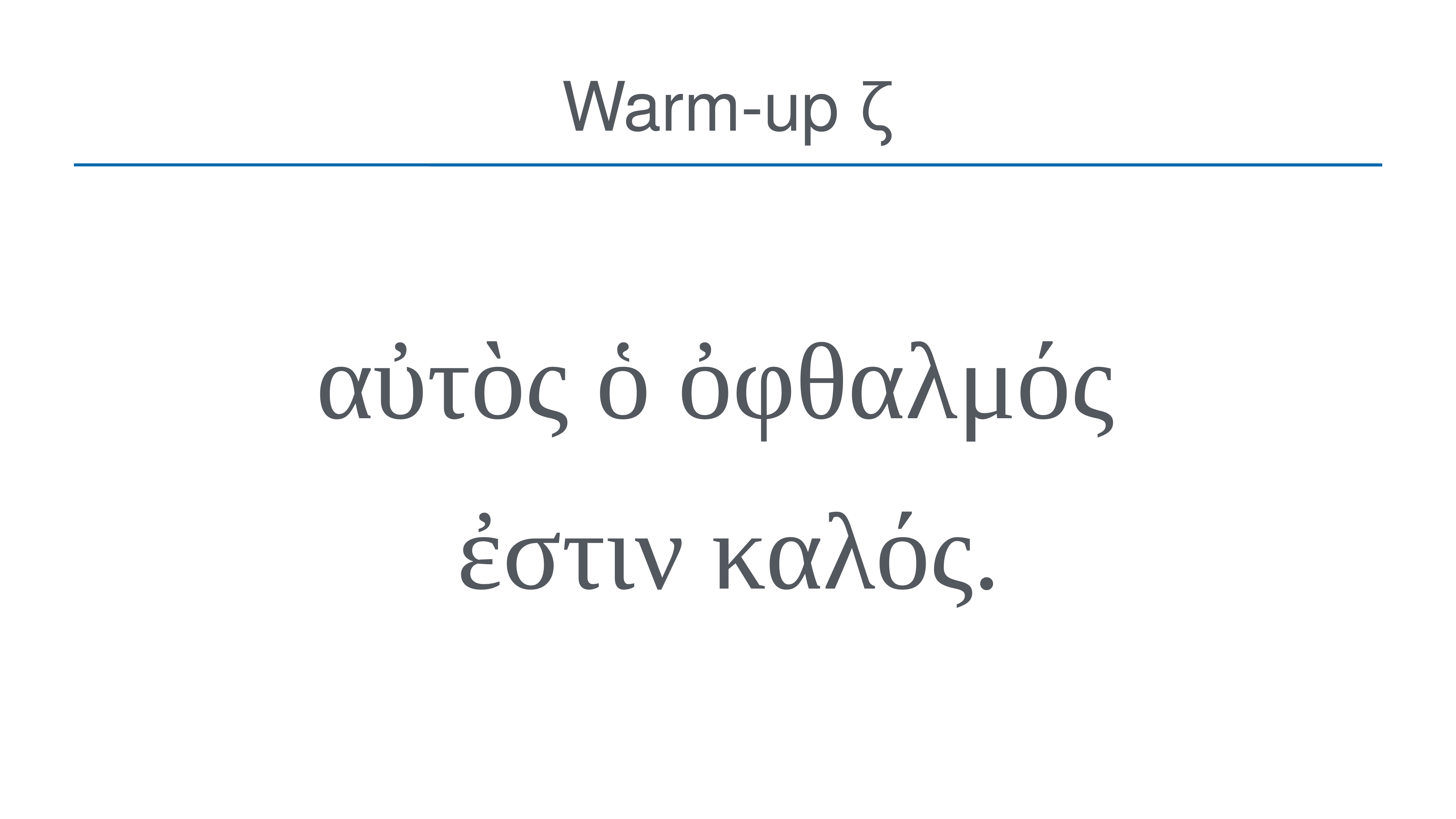

# Warm-up ζ
αὐτὸς ὁ ὀφθαλμός
ἐστιν καλός.